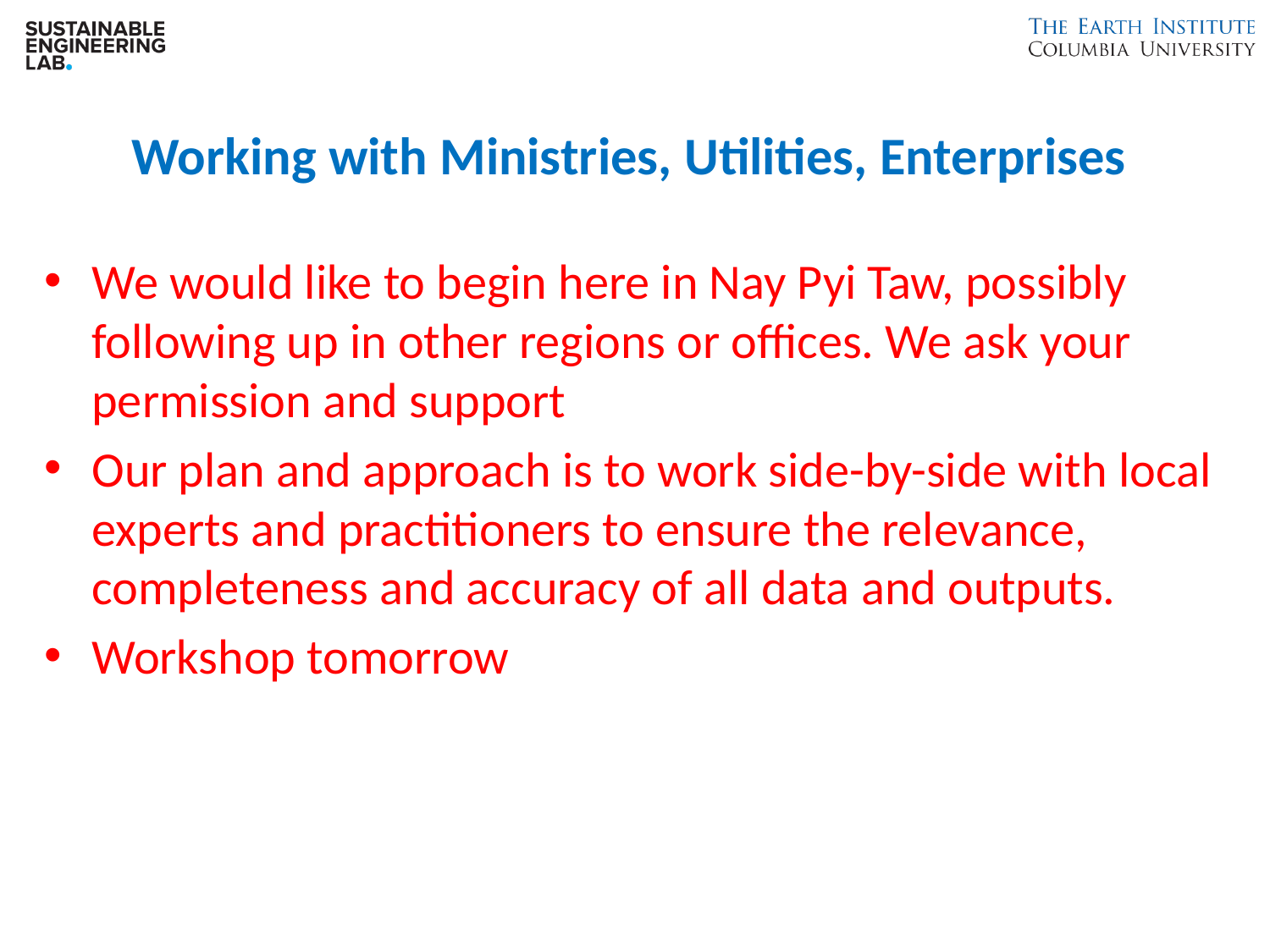

# Working with Ministries, Utilities, Enterprises
We would like to begin here in Nay Pyi Taw, possibly following up in other regions or offices. We ask your permission and support
Our plan and approach is to work side-by-side with local experts and practitioners to ensure the relevance, completeness and accuracy of all data and outputs.
Workshop tomorrow